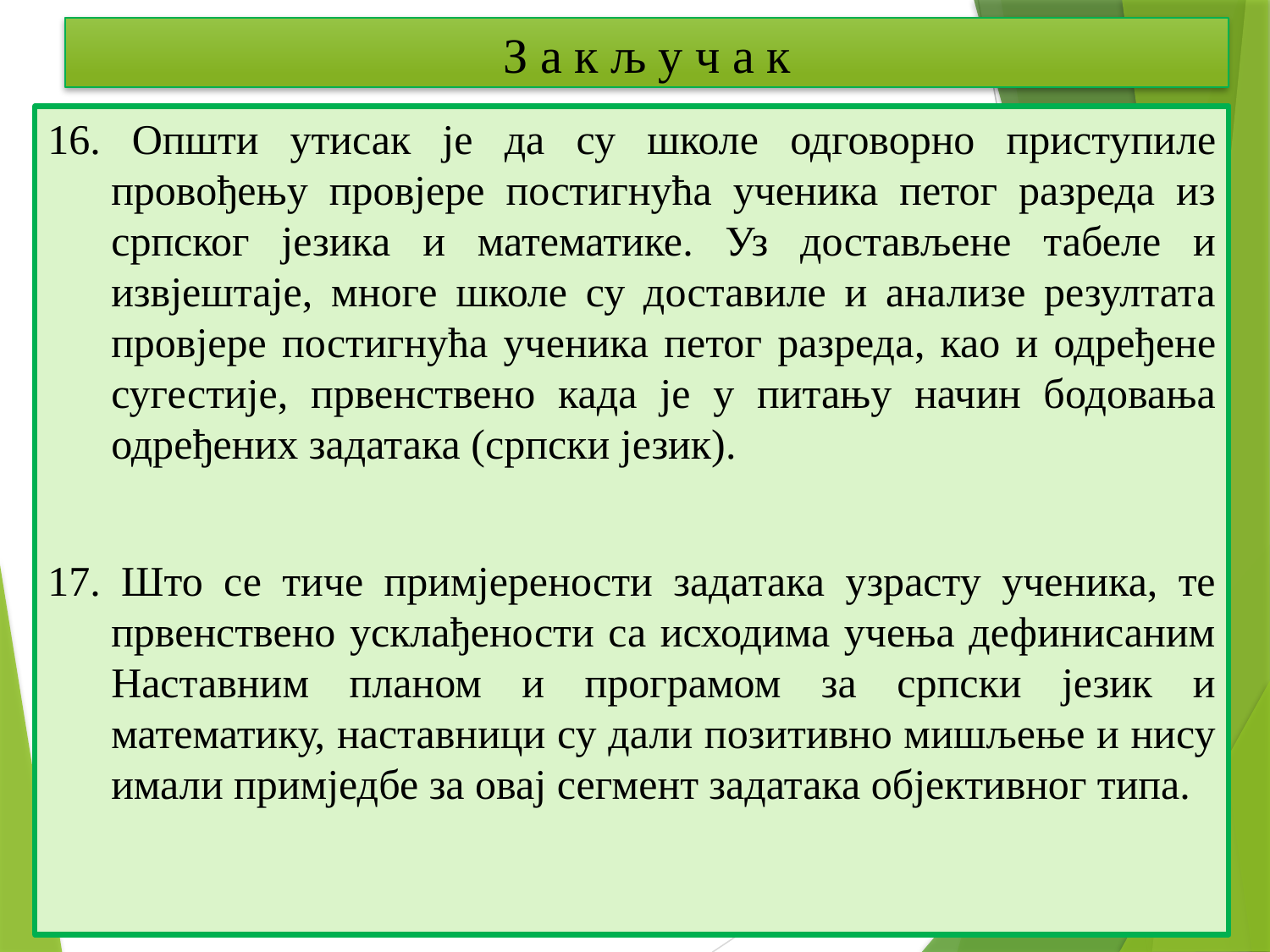

# З а к љ у ч а к
16. Општи утисак је да су школе одговорно приступиле провођењу провјере постигнућа ученика петог разреда из српског језика и математике. Уз достављене табеле и извјештаје, многе школе су доставиле и анализе резултата провјере постигнућа ученика петог разреда, као и одређене сугестије, првенствено када је у питању начин бодовања одређених задатака (српски језик).

17. Што се тиче примјерености задатака узрасту ученика, те првенствено усклађености са исходима учења дефинисаним Наставним планом и програмом за српски језик и математику, наставници су дали позитивно мишљење и нису имали примједбе за овај сегмент задатака објективног типа.
40